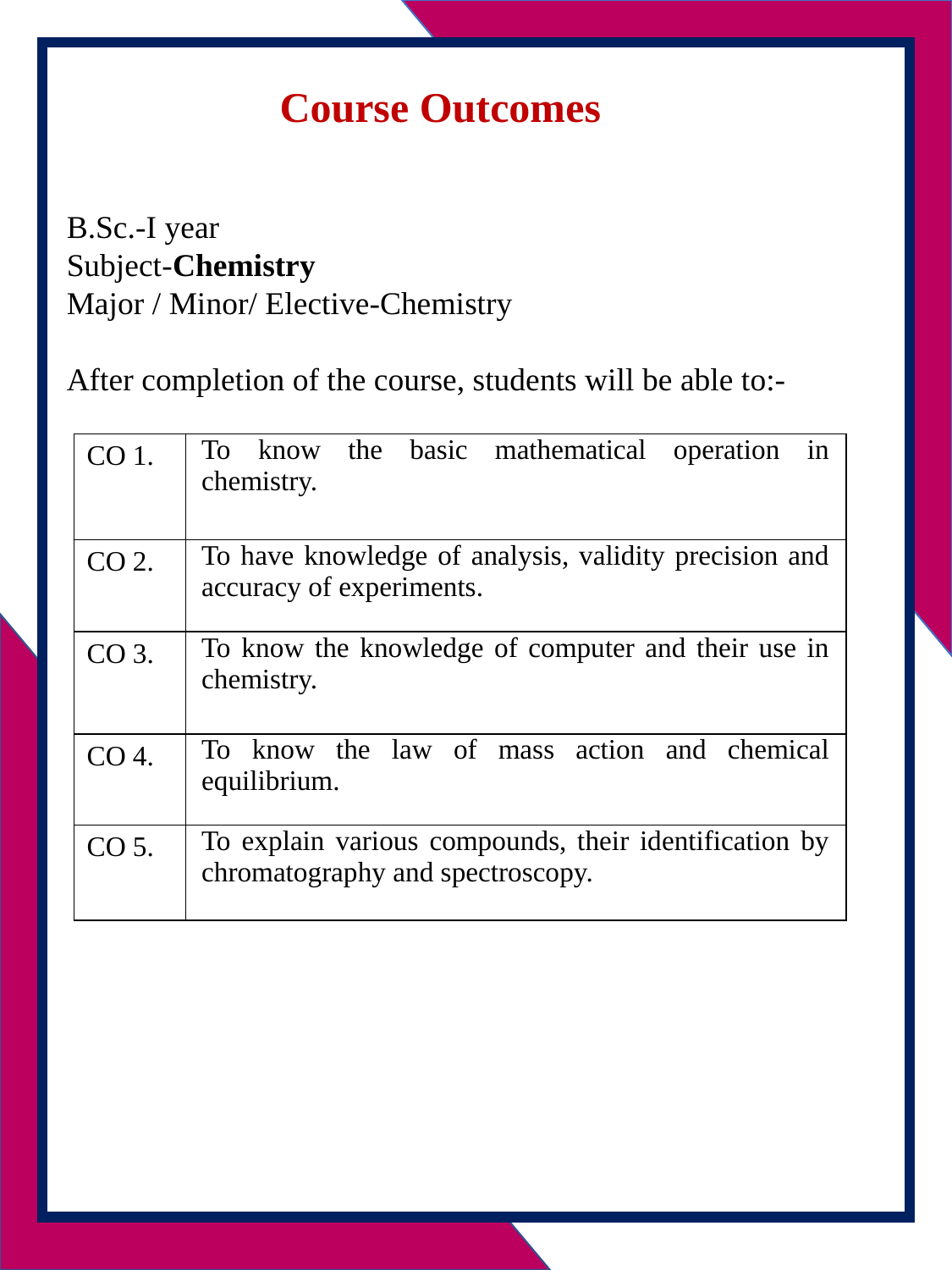

Course Outcomes

B.Sc.-I year
Subject-Chemistry
Major / Minor/ Elective-Chemistry

After completion of the course, students will be able to:-

| CO 1. | To know the basic mathematical operation in chemistry. |
| --- | --- |
| CO 2. | To have knowledge of analysis, validity precision and accuracy of experiments. |
| CO 3. | To know the knowledge of computer and their use in chemistry. |
| CO 4. | To know the law of mass action and chemical equilibrium. |
| CO 5. | To explain various compounds, their identification by chromatography and spectroscopy. |